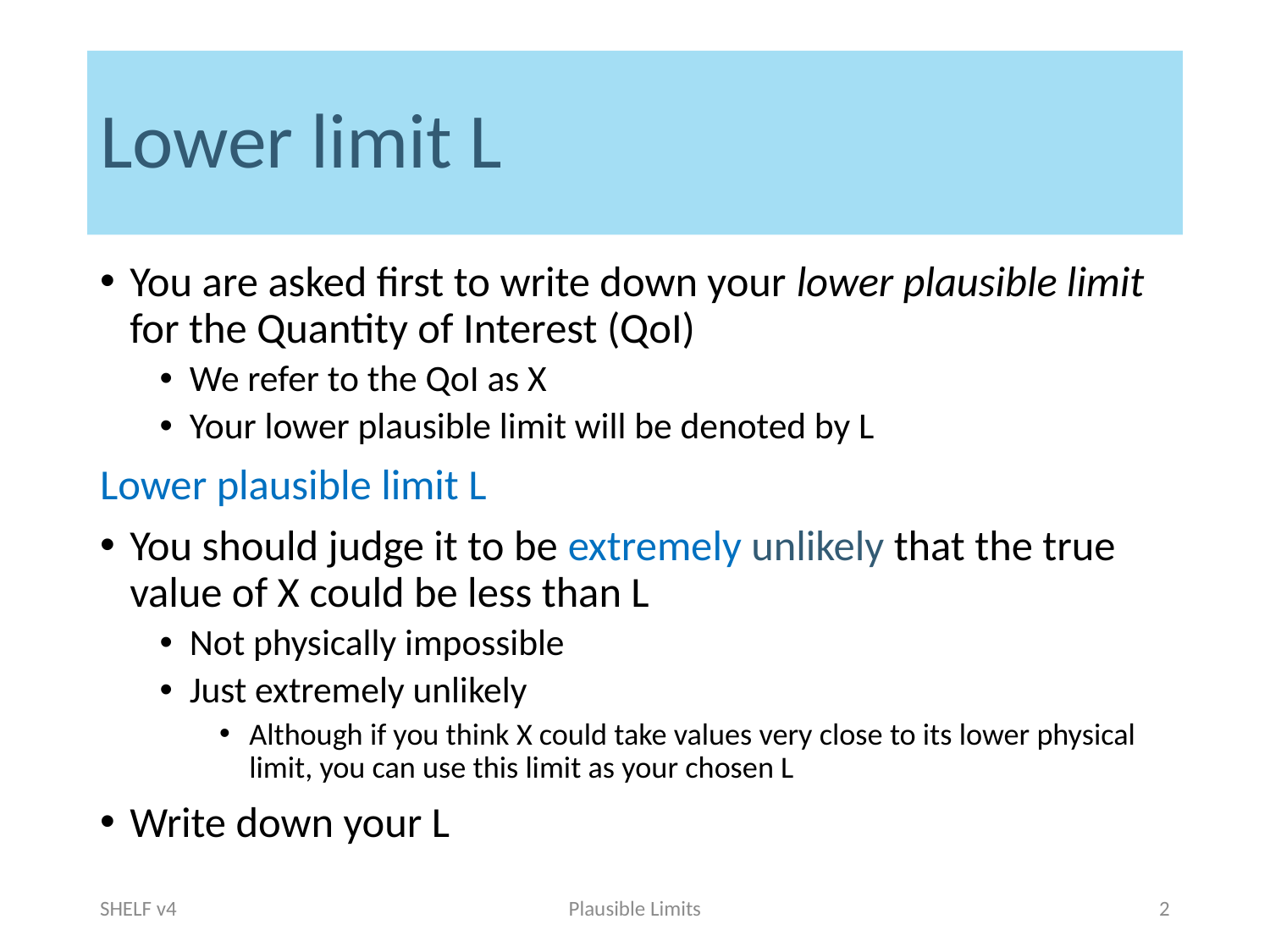

# Lower limit L
You are asked first to write down your lower plausible limit for the Quantity of Interest (QoI)
We refer to the QoI as X
Your lower plausible limit will be denoted by L
Lower plausible limit L
You should judge it to be extremely unlikely that the true value of X could be less than L
Not physically impossible
Just extremely unlikely
Although if you think X could take values very close to its lower physical limit, you can use this limit as your chosen L
Write down your L
SHELF v4
Plausible Limits
2